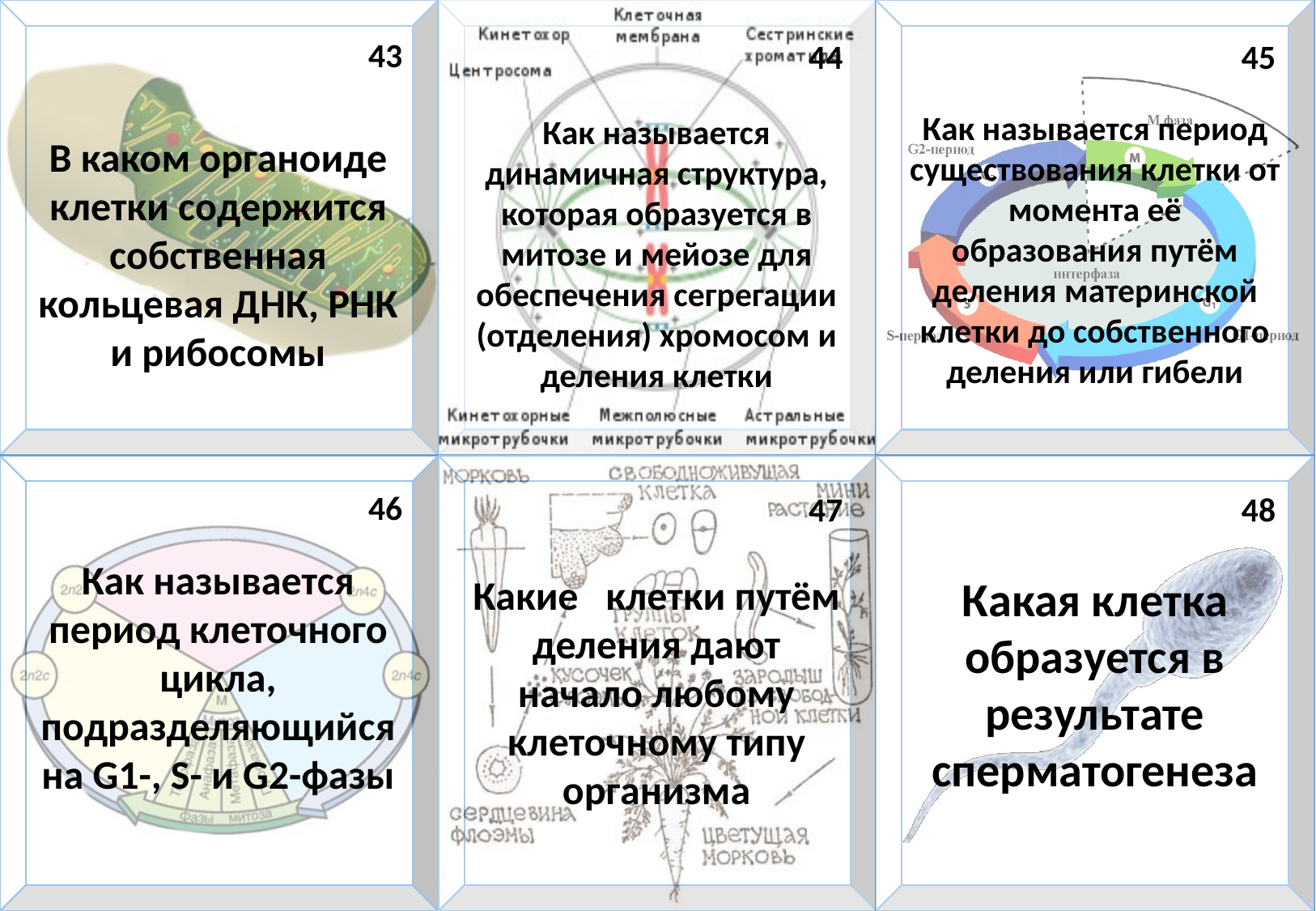

|  |  |  |
| --- | --- | --- |
|  |  |  |

43
44
45

Как называется период существования клетки от момента её образования путём деления материнской клетки до собственного деления или гибели
Как называется динамичная структура, которая образуется в митозе и мейозе для обеспечения сегрегации (отделения) хромосом и деления клетки
В каком органоиде клетки содержится собственная кольцевая ДНК, РНК и рибосомы

46
47
48

Как называется период клеточного цикла, подразделяющийся на G1-, S- и G2-фазы
Какие   клетки путём деления дают начало любому клеточному типу организма
Какая клетка образуется в результате сперматогенеза